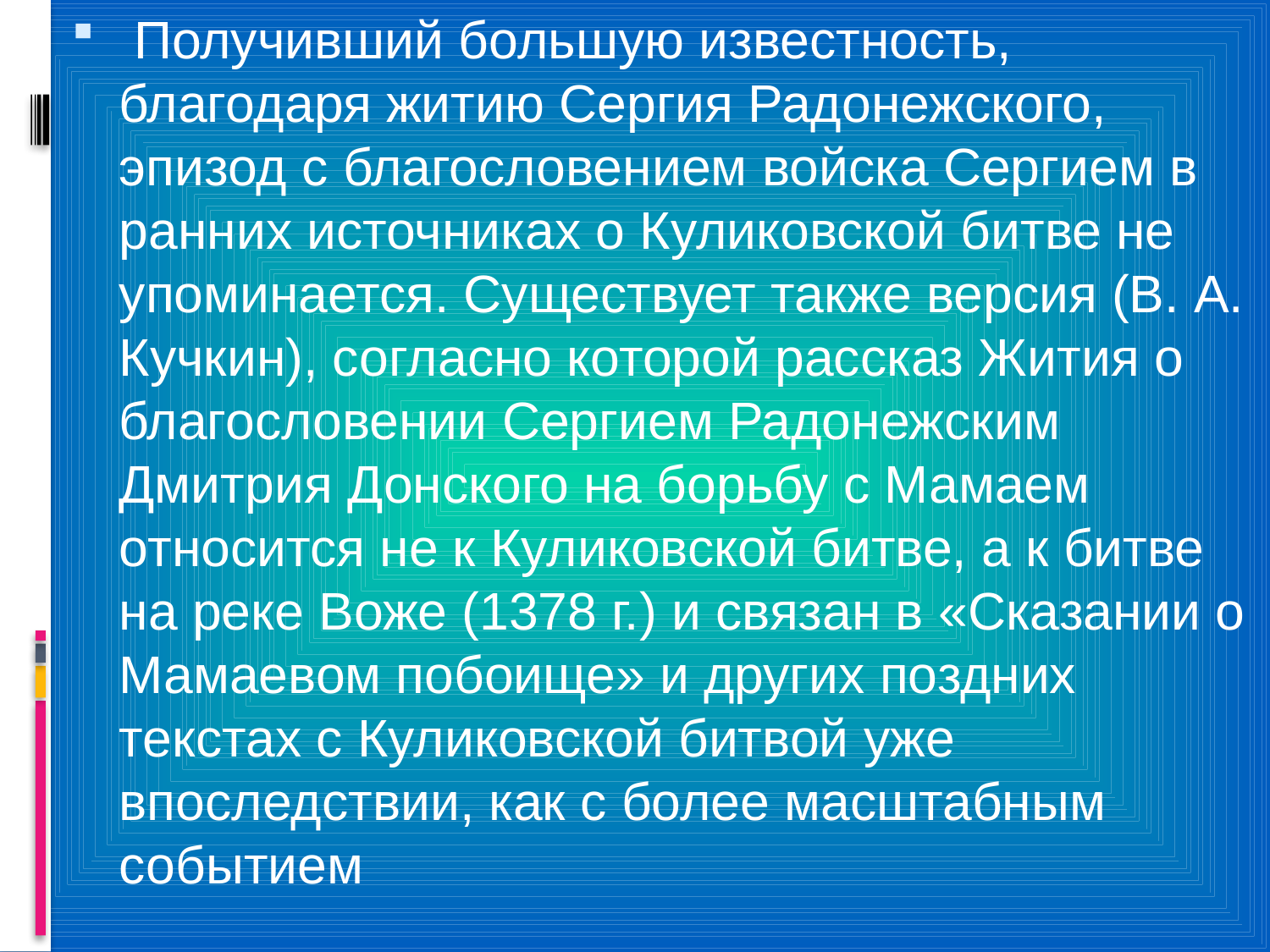

Получивший большую известность, благодаря житию Сергия Радонежского, эпизод с благословением войска Сергием в ранних источниках о Куликовской битве не упоминается. Существует также версия (В. А. Кучкин), согласно которой рассказ Жития о благословении Сергием Радонежским Дмитрия Донского на борьбу с Мамаем относится не к Куликовской битве, а к битве на реке Воже (1378 г.) и связан в «Сказании о Мамаевом побоище» и других поздних текстах с Куликовской битвой уже впоследствии, как с более масштабным событием
#